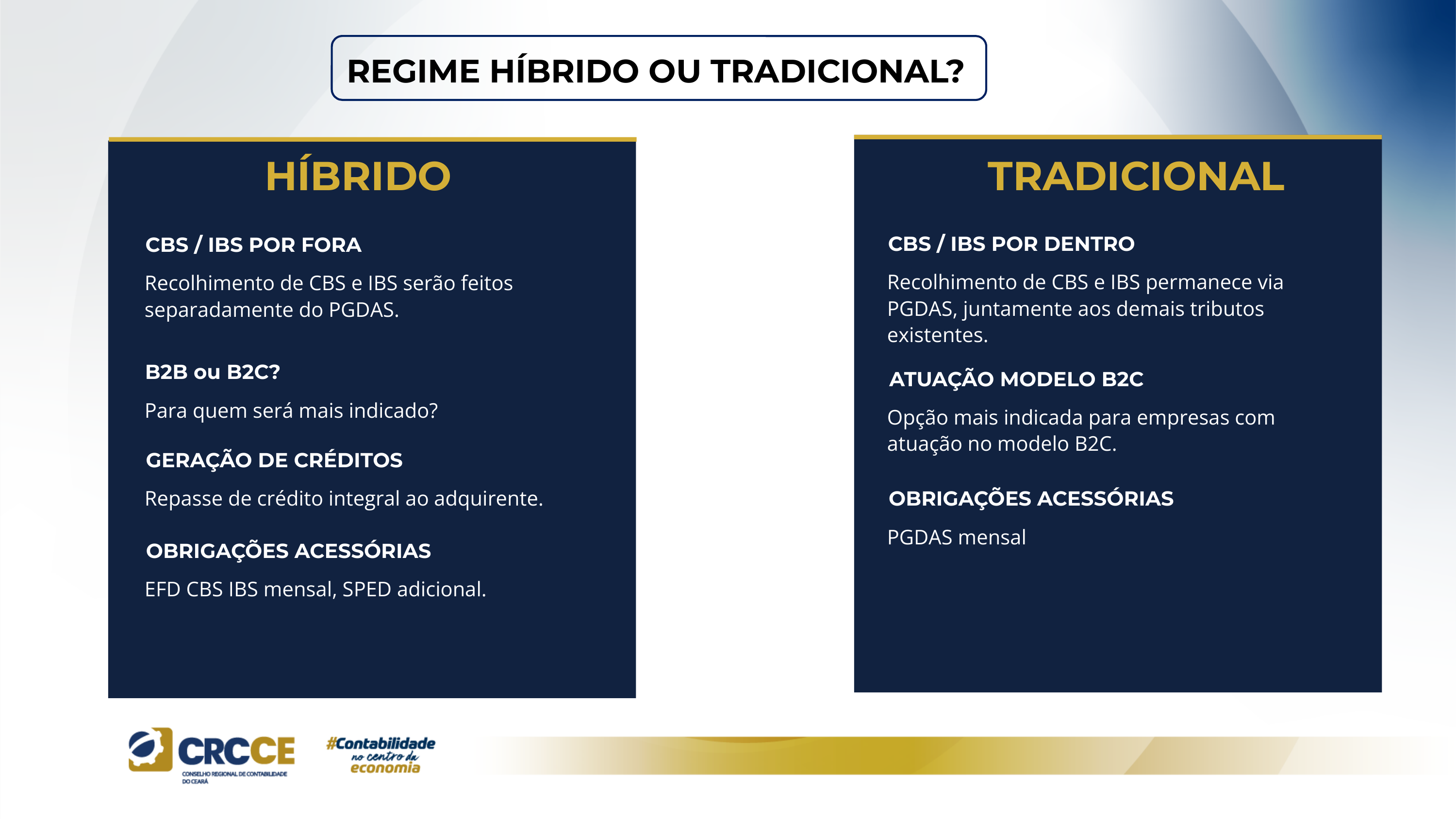

REGIME HÍBRIDO OU TRADICIONAL?

HÍBRIDO
TRADICIONAL
CBS / IBS POR DENTRO
CBS / IBS POR FORA
Recolhimento de CBS e IBS permanece via PGDAS, juntamente aos demais tributos existentes.
Recolhimento de CBS e IBS serão feitos separadamente do PGDAS.
B2B ou B2C?
ATUAÇÃO MODELO B2C
Para quem será mais indicado?
Opção mais indicada para empresas com atuação no modelo B2C.
GERAÇÃO DE CRÉDITOS
Repasse de crédito integral ao adquirente.
OBRIGAÇÕES ACESSÓRIAS
PGDAS mensal
OBRIGAÇÕES ACESSÓRIAS
EFD CBS IBS mensal, SPED adicional.